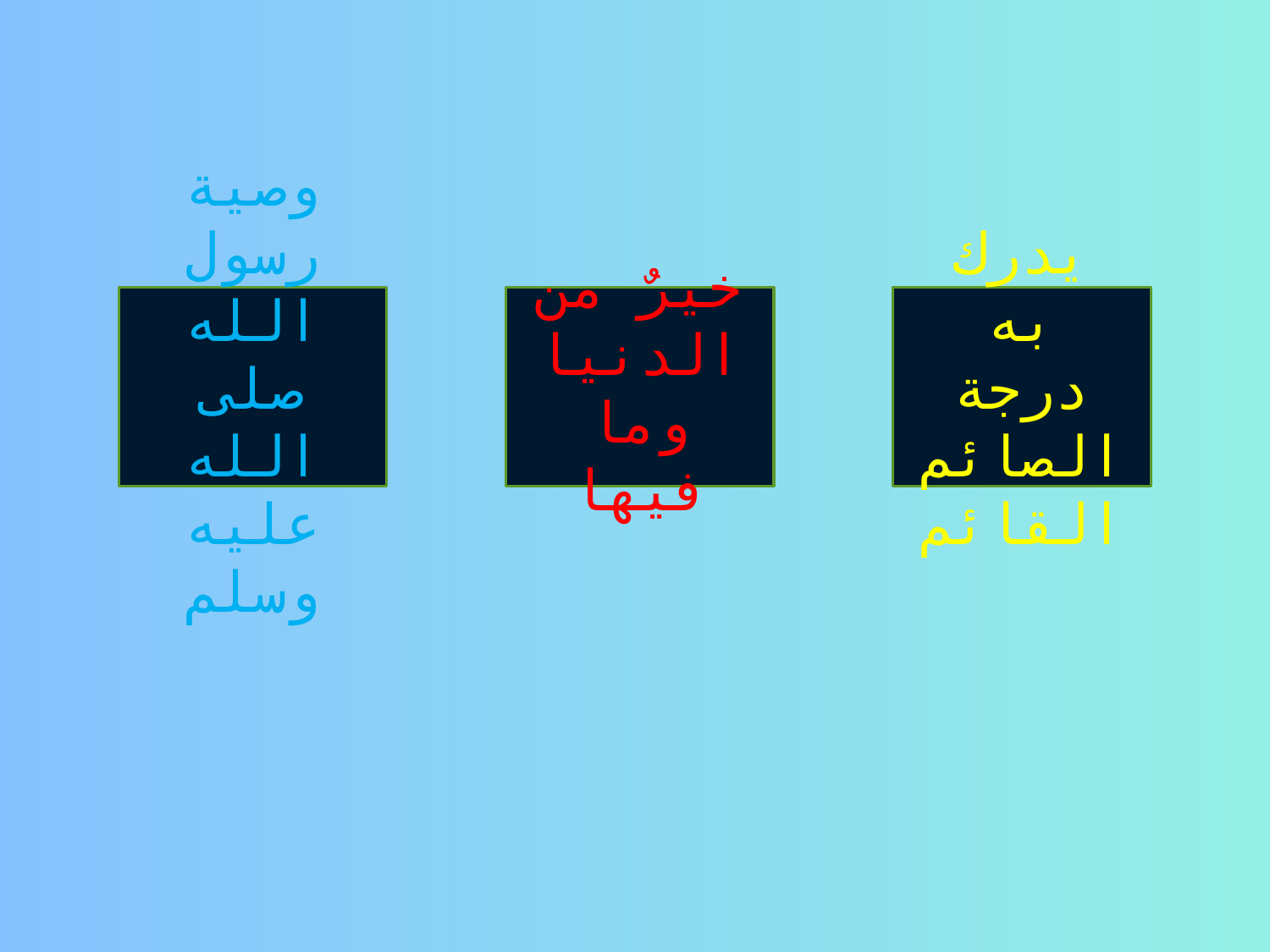

وصية رسول الله صلى الله عليه وسلم
خيرٌ من الدنيا وما فيها
يدرك به درجة الصائم القائم